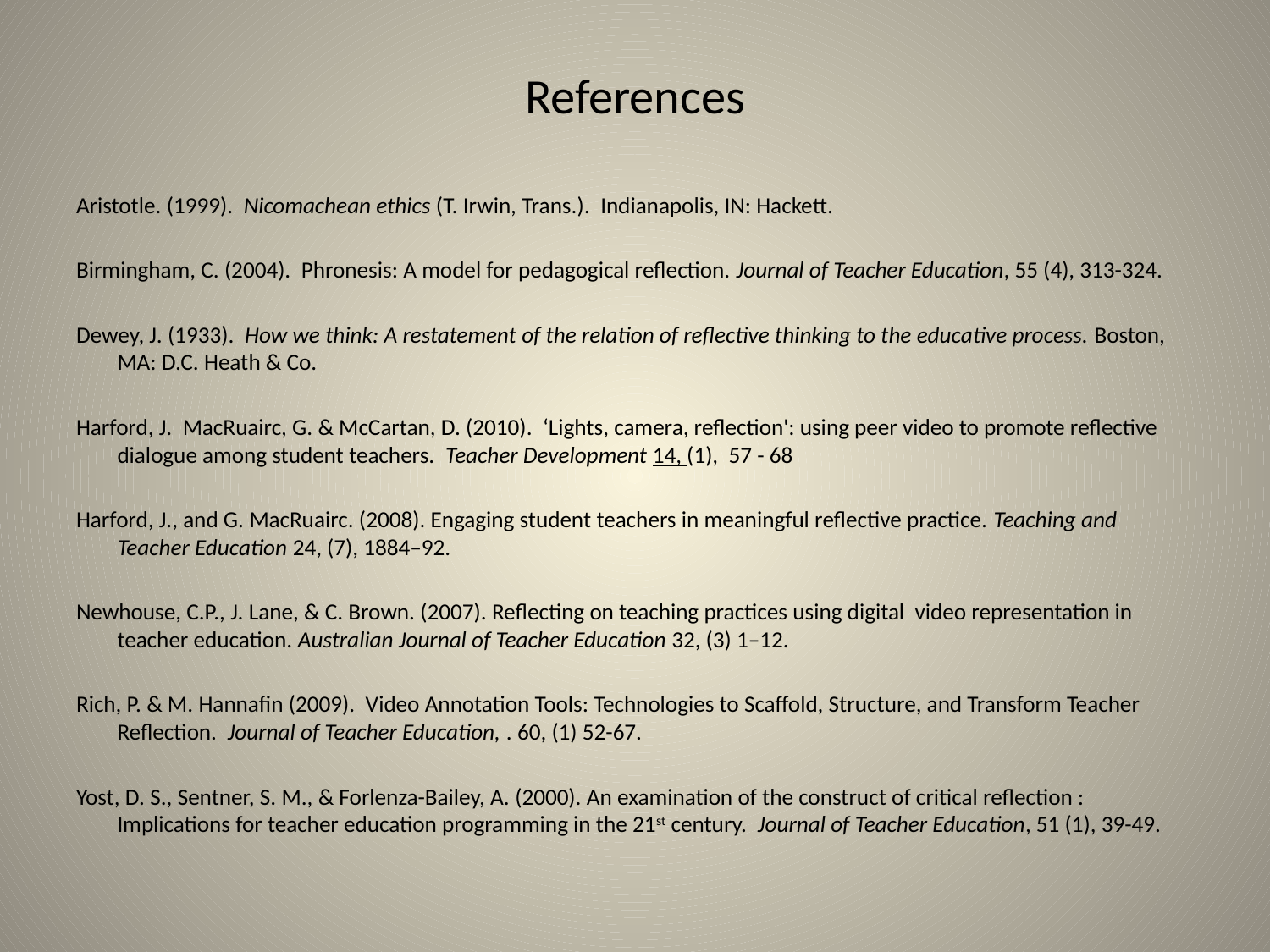

# References
Aristotle. (1999).  Nicomachean ethics (T. Irwin, Trans.).  Indianapolis, IN: Hackett.

Birmingham, C. (2004).  Phronesis: A model for pedagogical reflection. Journal of Teacher Education, 55 (4), 313-324.

Dewey, J. (1933).  How we think: A restatement of the relation of reflective thinking to the educative process. Boston, MA: D.C. Heath & Co.

Harford, J.  MacRuairc, G. & McCartan, D. (2010).  ‘Lights, camera, reflection': using peer video to promote reflective dialogue among student teachers.  Teacher Development 14, (1),  57 - 68

Harford, J., and G. MacRuairc. (2008). Engaging student teachers in meaningful reflective practice. Teaching and Teacher Education 24, (7), 1884–92.

Newhouse, C.P., J. Lane, & C. Brown. (2007). Reflecting on teaching practices using digital  video representation in teacher education. Australian Journal of Teacher Education 32, (3) 1–12.

Rich, P. & M. Hannafin (2009).  Video Annotation Tools: Technologies to Scaffold, Structure, and Transform Teacher Reflection.  Journal of Teacher Education, . 60, (1) 52-67.

Yost, D. S., Sentner, S. M., & Forlenza-Bailey, A. (2000). An examination of the construct of critical reflection : Implications for teacher education programming in the 21st century.  Journal of Teacher Education, 51 (1), 39-49.